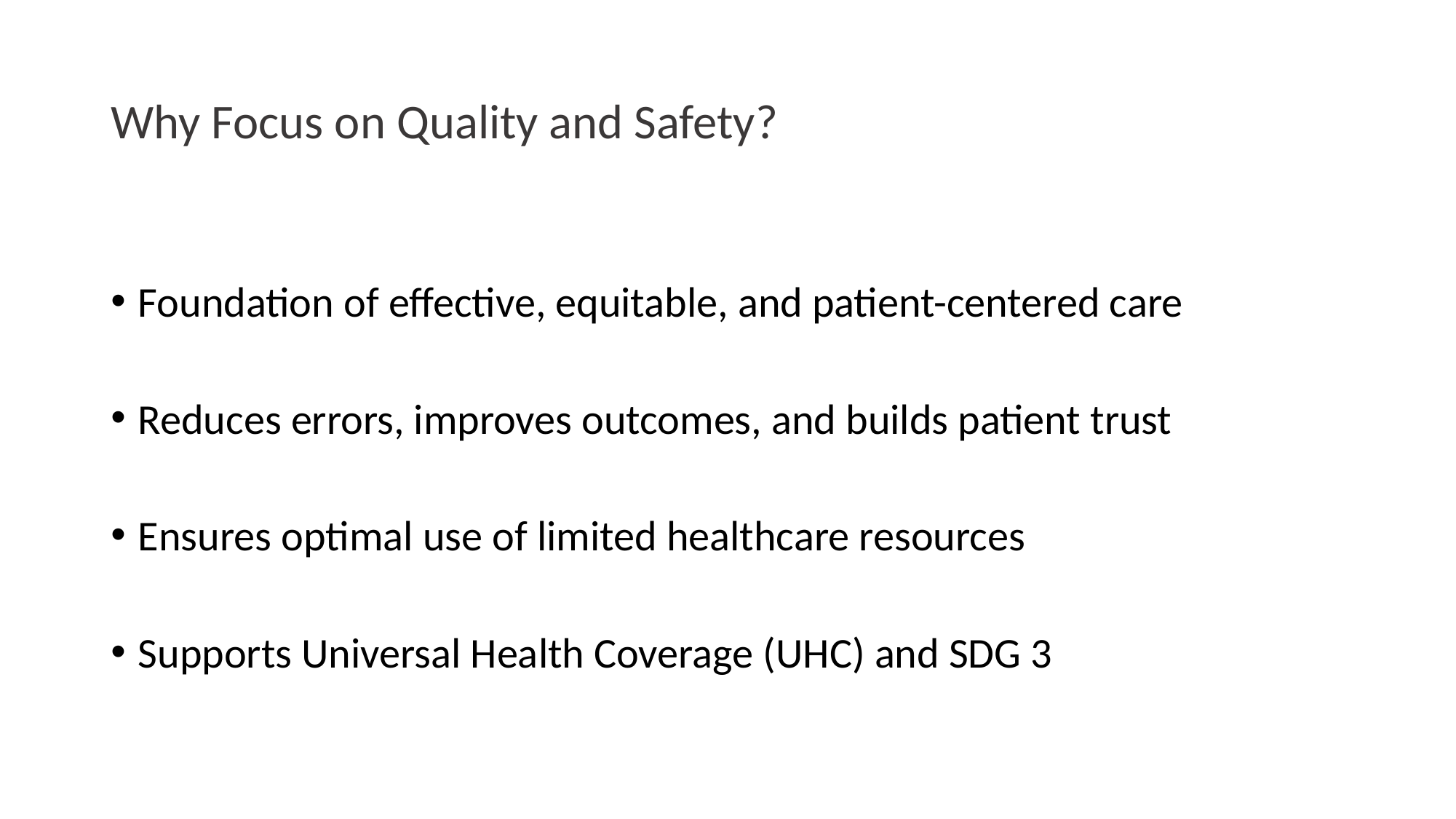

# Why Focus on Quality and Safety?
Foundation of effective, equitable, and patient-centered care
Reduces errors, improves outcomes, and builds patient trust
Ensures optimal use of limited healthcare resources
Supports Universal Health Coverage (UHC) and SDG 3